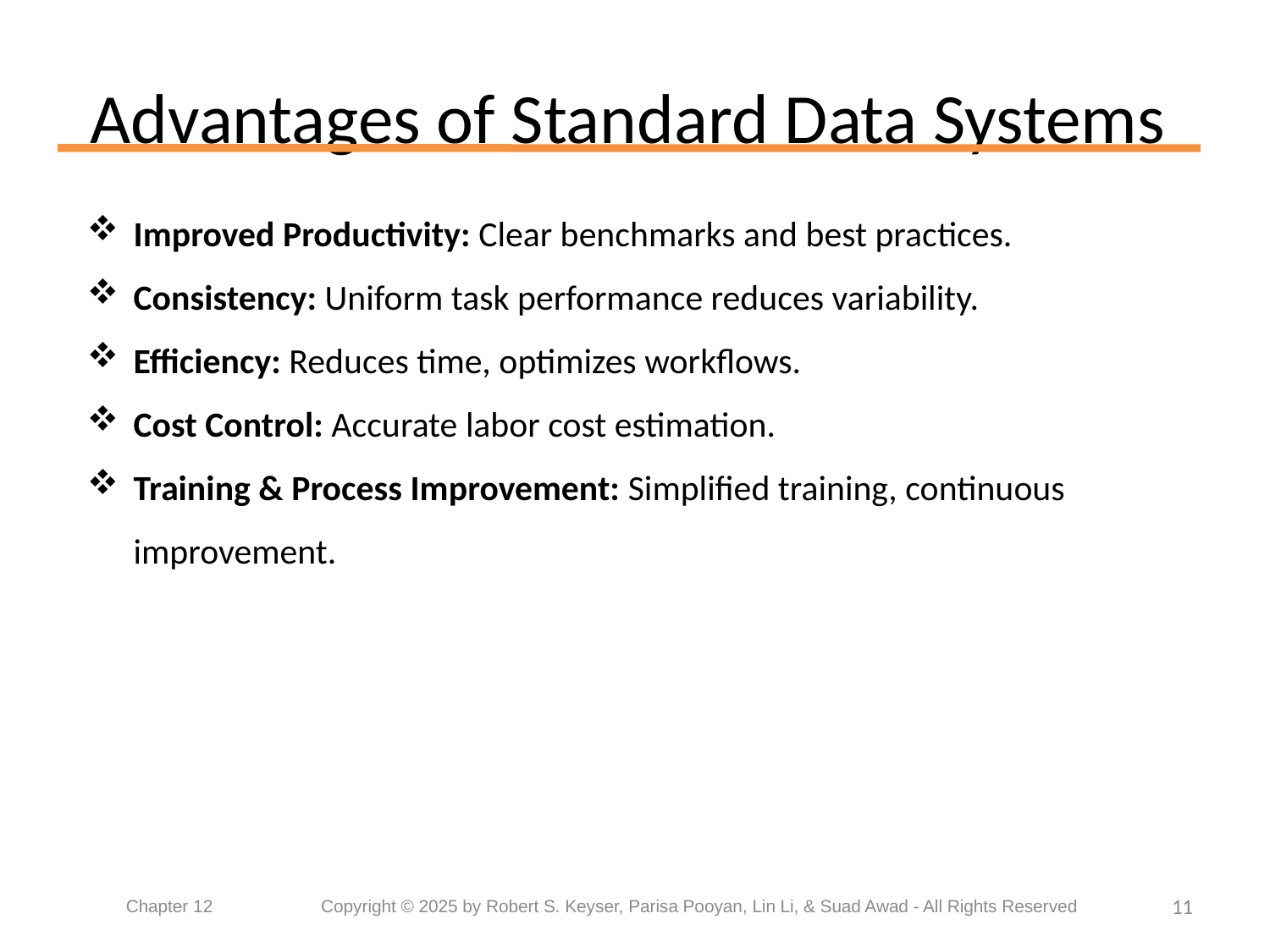

# Advantages of Standard Data Systems

Improved Productivity: Clear benchmarks and best practices.
Consistency: Uniform task performance reduces variability.
Efficiency: Reduces time, optimizes workflows.
Cost Control: Accurate labor cost estimation.
Training & Process Improvement: Simplified training, continuous improvement.
11
Chapter 12	              Copyright © 2025 by Robert S. Keyser, Parisa Pooyan, Lin Li, & Suad Awad - All Rights Reserved